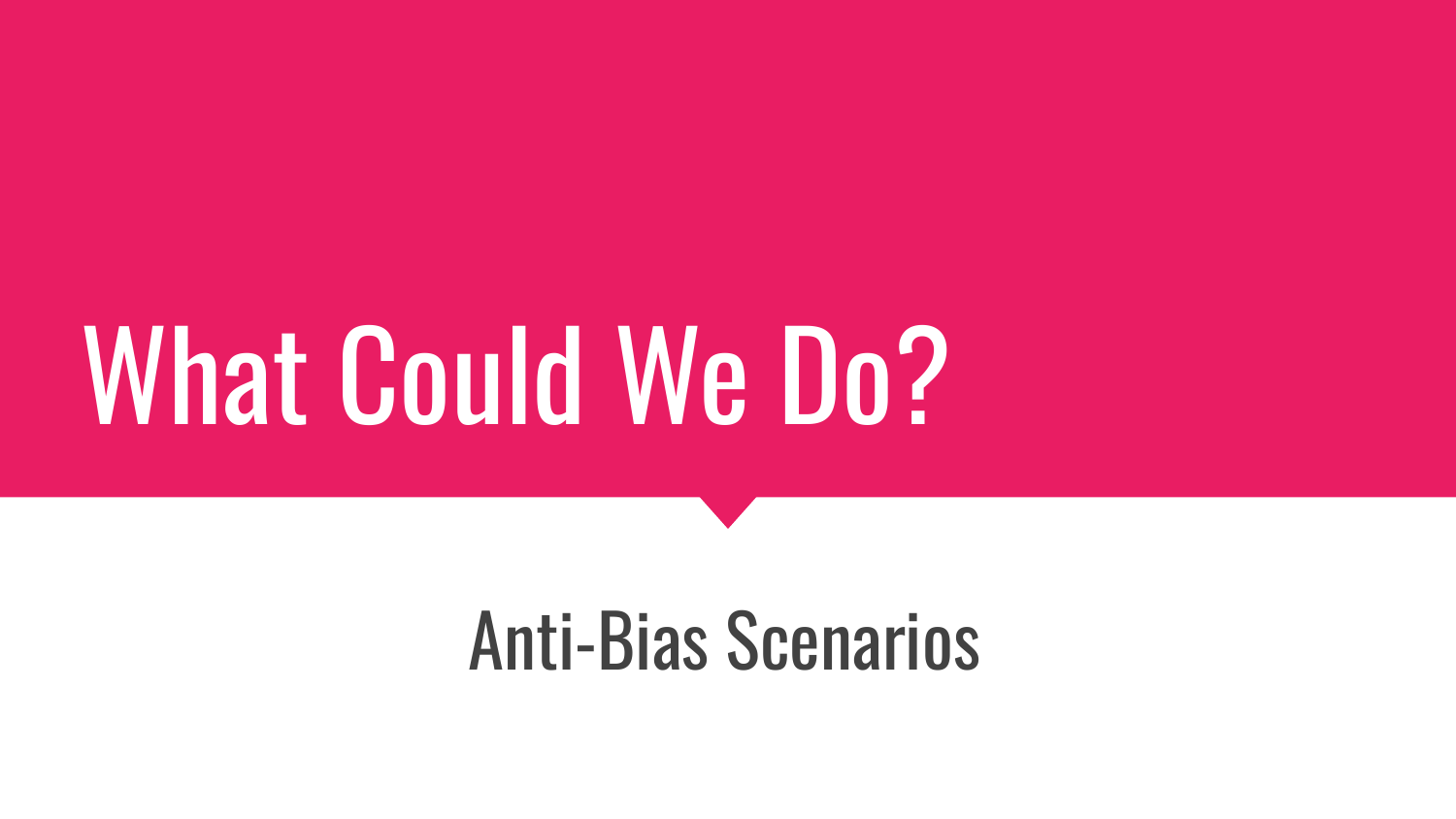

# What Could We Do?
Anti-Bias Scenarios